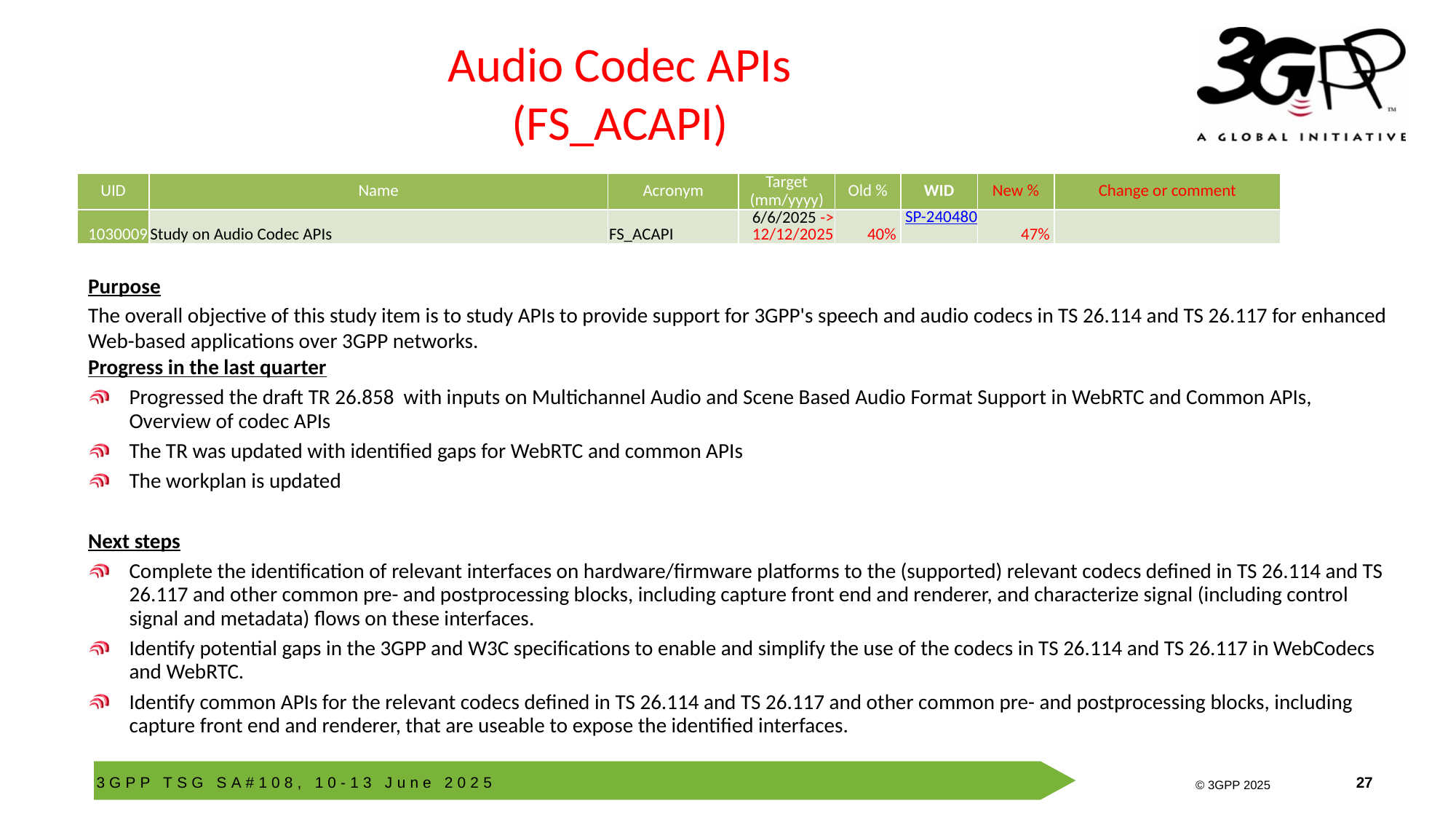

# Audio Codec APIs (FS_ACAPI)
| UID | Name | Acronym | Target (mm/yyyy) | Old % | WID | New % | Change or comment |
| --- | --- | --- | --- | --- | --- | --- | --- |
| 1030009 | Study on Audio Codec APIs | FS\_ACAPI | 6/6/2025 -> 12/12/2025 | 40% | SP-240480 | 47% |  |
Purpose
The overall objective of this study item is to study APIs to provide support for 3GPP's speech and audio codecs in TS 26.114 and TS 26.117 for enhanced Web-based applications over 3GPP networks.
Progress in the last quarter
Progressed the draft TR 26.858  with inputs on Multichannel Audio and Scene Based Audio Format Support in WebRTC and Common APIs, Overview of codec APIs
The TR was updated with identified gaps for WebRTC and common APIs
The workplan is updated

Next steps
Complete the identification of relevant interfaces on hardware/firmware platforms to the (supported) relevant codecs defined in TS 26.114 and TS 26.117 and other common pre- and postprocessing blocks, including capture front end and renderer, and characterize signal (including control signal and metadata) flows on these interfaces.
Identify potential gaps in the 3GPP and W3C specifications to enable and simplify the use of the codecs in TS 26.114 and TS 26.117 in WebCodecs and WebRTC.
Identify common APIs for the relevant codecs defined in TS 26.114 and TS 26.117 and other common pre- and postprocessing blocks, including capture front end and renderer, that are useable to expose the identified interfaces.